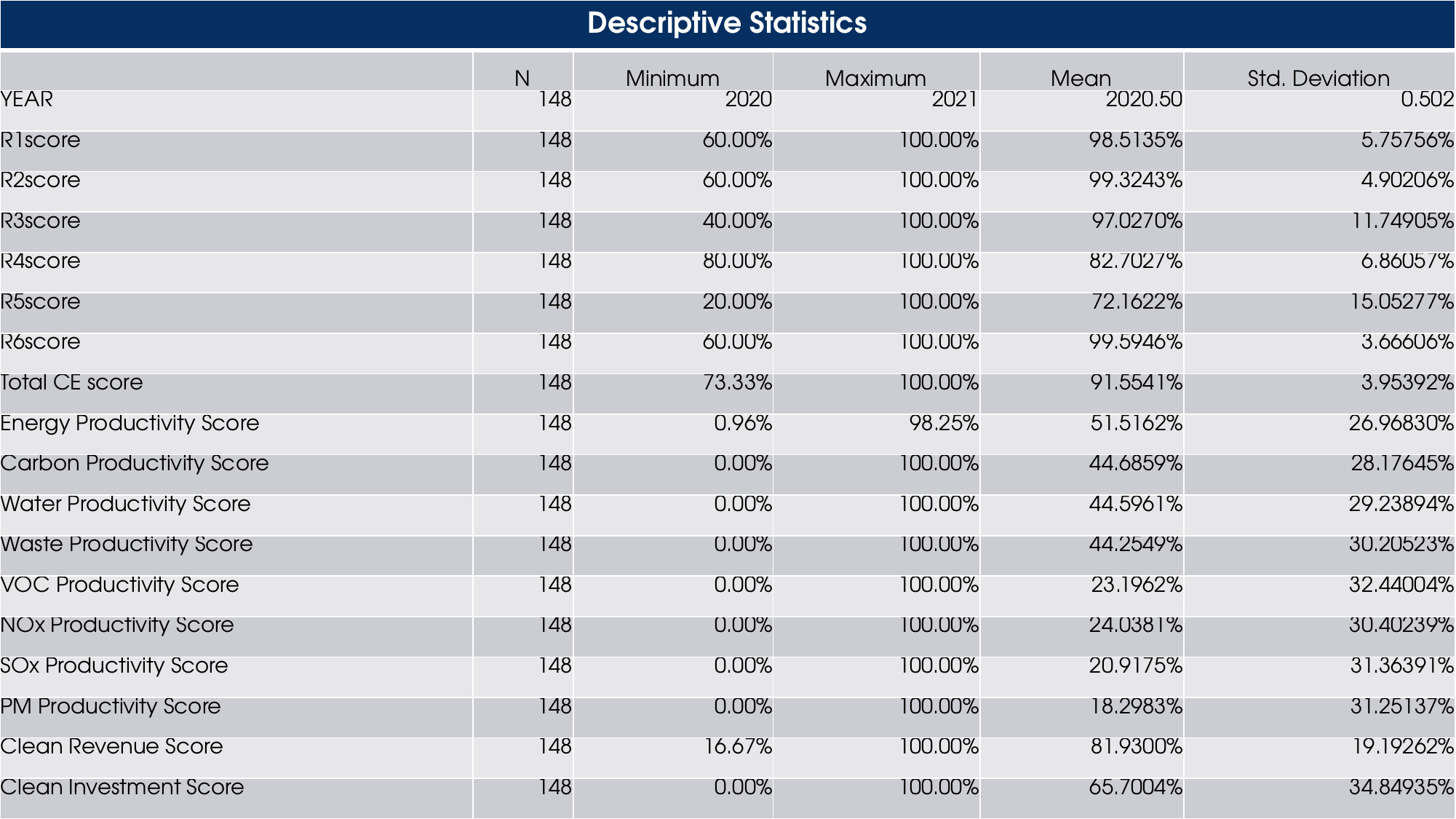

| Descriptive Statistics |  |  |  |  |  |
| --- | --- | --- | --- | --- | --- |
|  | N | Minimum | Maximum | Mean | Std. Deviation |
| YEAR | 148 | 2020 | 2021 | 2020.50 | 0.502 |
| R1score | 148 | 60.00% | 100.00% | 98.5135% | 5.75756% |
| R2score | 148 | 60.00% | 100.00% | 99.3243% | 4.90206% |
| R3score | 148 | 40.00% | 100.00% | 97.0270% | 11.74905% |
| R4score | 148 | 80.00% | 100.00% | 82.7027% | 6.86057% |
| R5score | 148 | 20.00% | 100.00% | 72.1622% | 15.05277% |
| R6score | 148 | 60.00% | 100.00% | 99.5946% | 3.66606% |
| Total CE score | 148 | 73.33% | 100.00% | 91.5541% | 3.95392% |
| Energy Productivity Score | 148 | 0.96% | 98.25% | 51.5162% | 26.96830% |
| Carbon Productivity Score | 148 | 0.00% | 100.00% | 44.6859% | 28.17645% |
| Water Productivity Score | 148 | 0.00% | 100.00% | 44.5961% | 29.23894% |
| Waste Productivity Score | 148 | 0.00% | 100.00% | 44.2549% | 30.20523% |
| VOC Productivity Score | 148 | 0.00% | 100.00% | 23.1962% | 32.44004% |
| NOx Productivity Score | 148 | 0.00% | 100.00% | 24.0381% | 30.40239% |
| SOx Productivity Score | 148 | 0.00% | 100.00% | 20.9175% | 31.36391% |
| PM Productivity Score | 148 | 0.00% | 100.00% | 18.2983% | 31.25137% |
| Clean Revenue Score | 148 | 16.67% | 100.00% | 81.9300% | 19.19262% |
| Clean Investment Score | 148 | 0.00% | 100.00% | 65.7004% | 34.84935% |